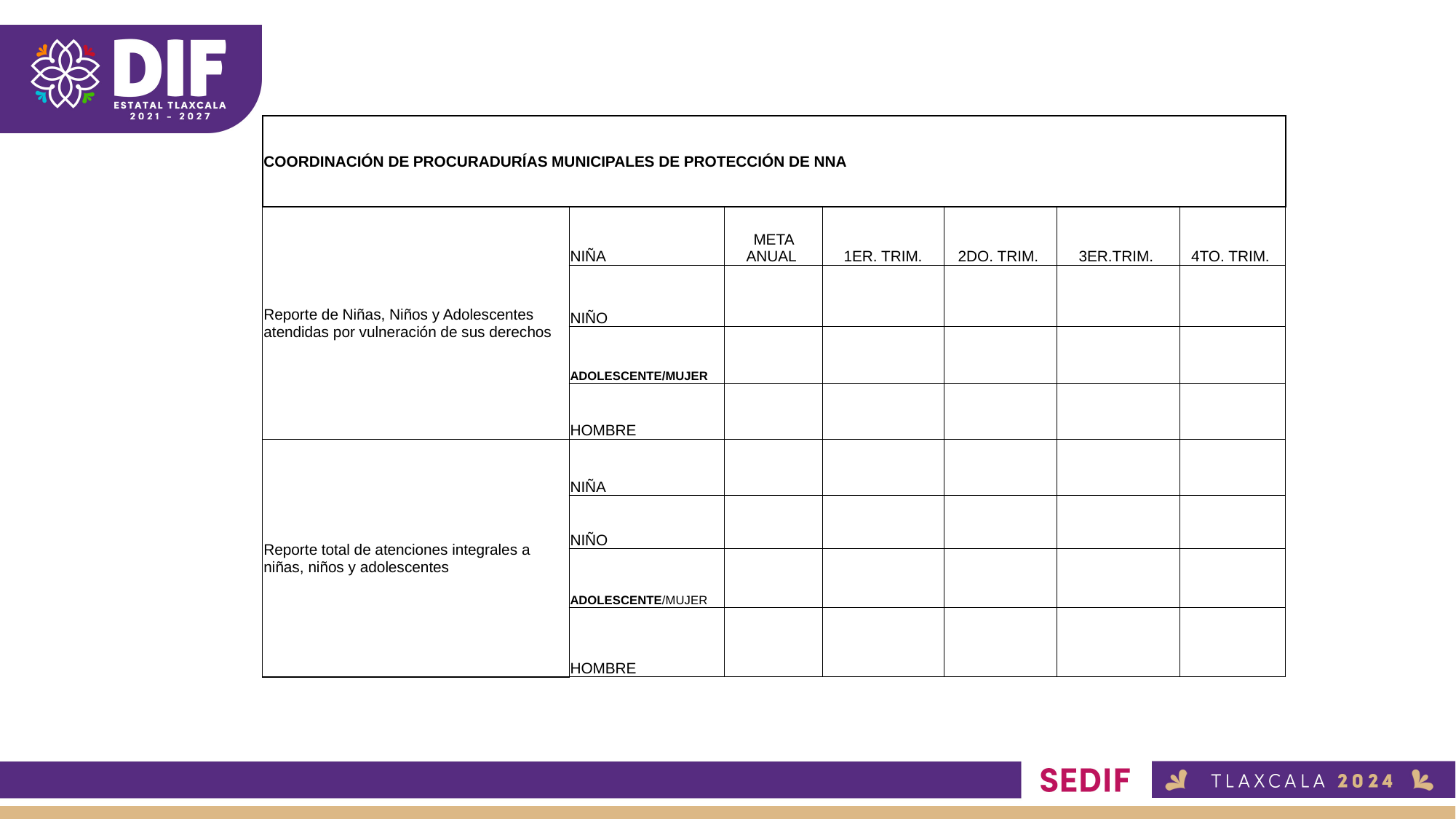

| COORDINACIÓN DE PROCURADURÍAS MUNICIPALES DE PROTECCIÓN DE NNA |  |  |  |  |  |  |
| --- | --- | --- | --- | --- | --- | --- |
| Reporte de Niñas, Niños y Adolescentes atendidas por vulneración de sus derechos | NIÑA | META ANUAL | 1ER. TRIM. | 2DO. TRIM. | 3ER.TRIM. | 4TO. TRIM. |
|  | NIÑO |  |  |  |  |  |
|  | ADOLESCENTE/MUJER |  |  |  |  |  |
|  | HOMBRE |  |  |  |  |  |
| Reporte total de atenciones integrales a niñas, niños y adolescentes | NIÑA |  |  |  |  |  |
|  | NIÑO |  |  |  |  |  |
|  | ADOLESCENTE/MUJER |  |  |  |  |  |
|  | HOMBRE |  |  |  |  |  |